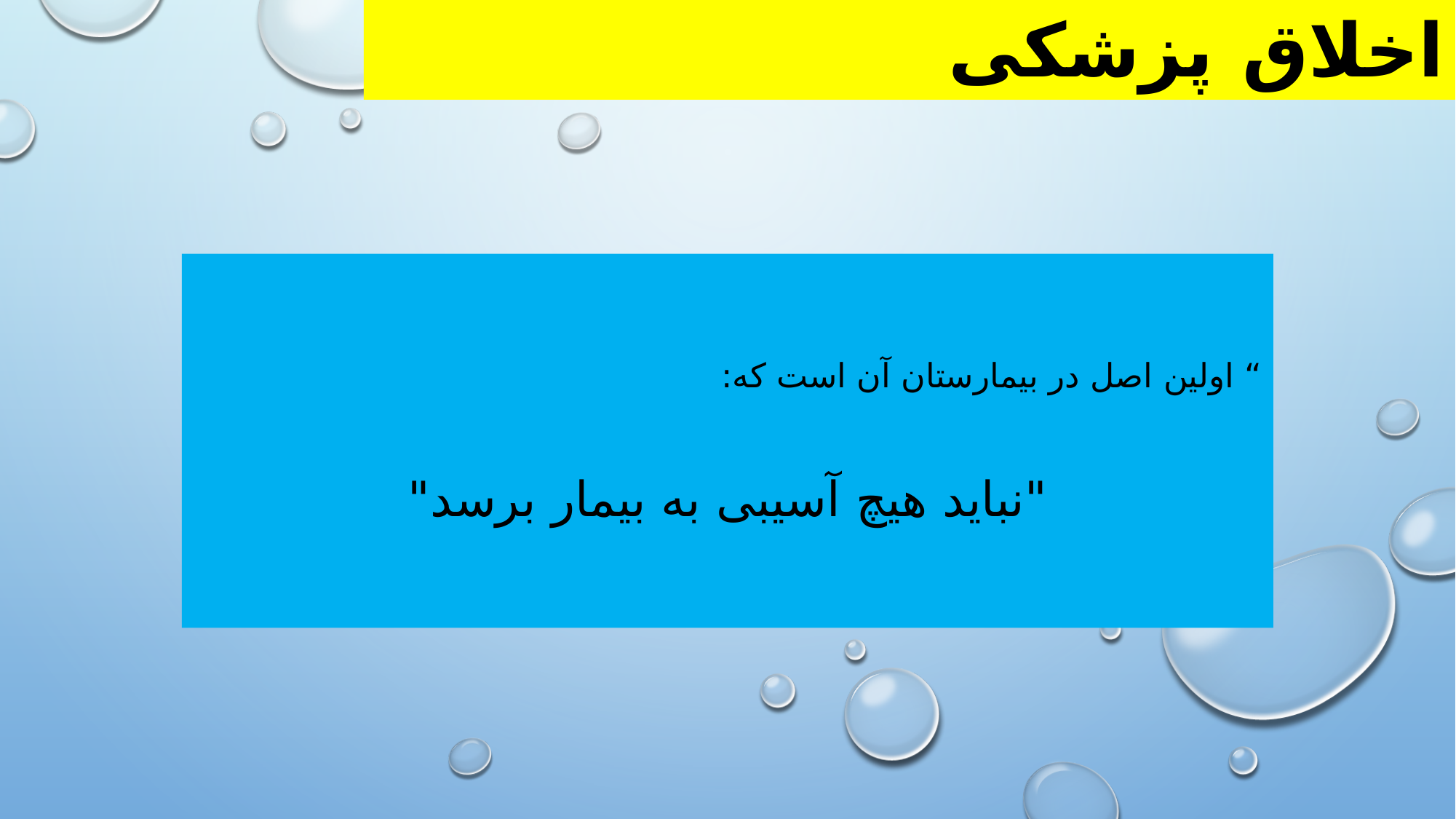

اخلاق پزشکی

“ اولین اصل در بیمارستان آن است که:
"نباید هیچ آسیبی به بیمار برسد"